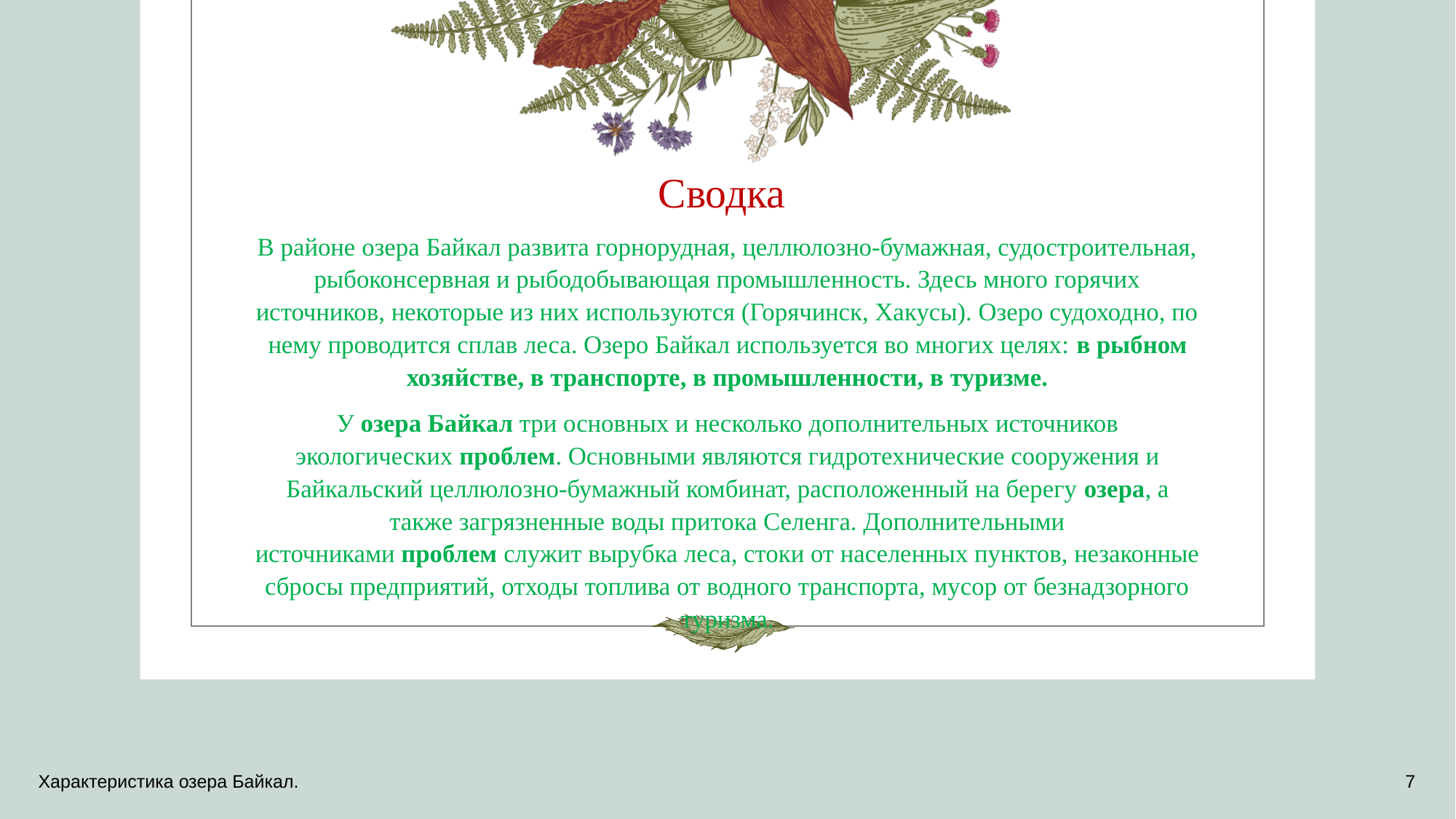

# Сводка
В районе озера Байкал развита горнорудная, целлюлозно-бумажная, судостроительная, рыбоконсервная и рыбодобывающая промышленность. Здесь много горячих источников, некоторые из них используются (Горячинск, Хакусы). Озеро судоходно, по нему проводится сплав леса. Озеро Байкал используется во многих целях: в рыбном хозяйстве, в транспорте, в промышленности, в туризме.
У озера Байкал три основных и несколько дополнительных источников экологических проблем. Основными являются гидротехнические сооружения и Байкальский целлюлозно-бумажный комбинат, расположенный на берегу озера, а также загрязненные воды притока Селенга. Дополнительными источниками проблем служит вырубка леса, стоки от населенных пунктов, незаконные сбросы предприятий, отходы топлива от водного транспорта, мусор от безнадзорного туризма.

Характеристика озера Байкал.
7